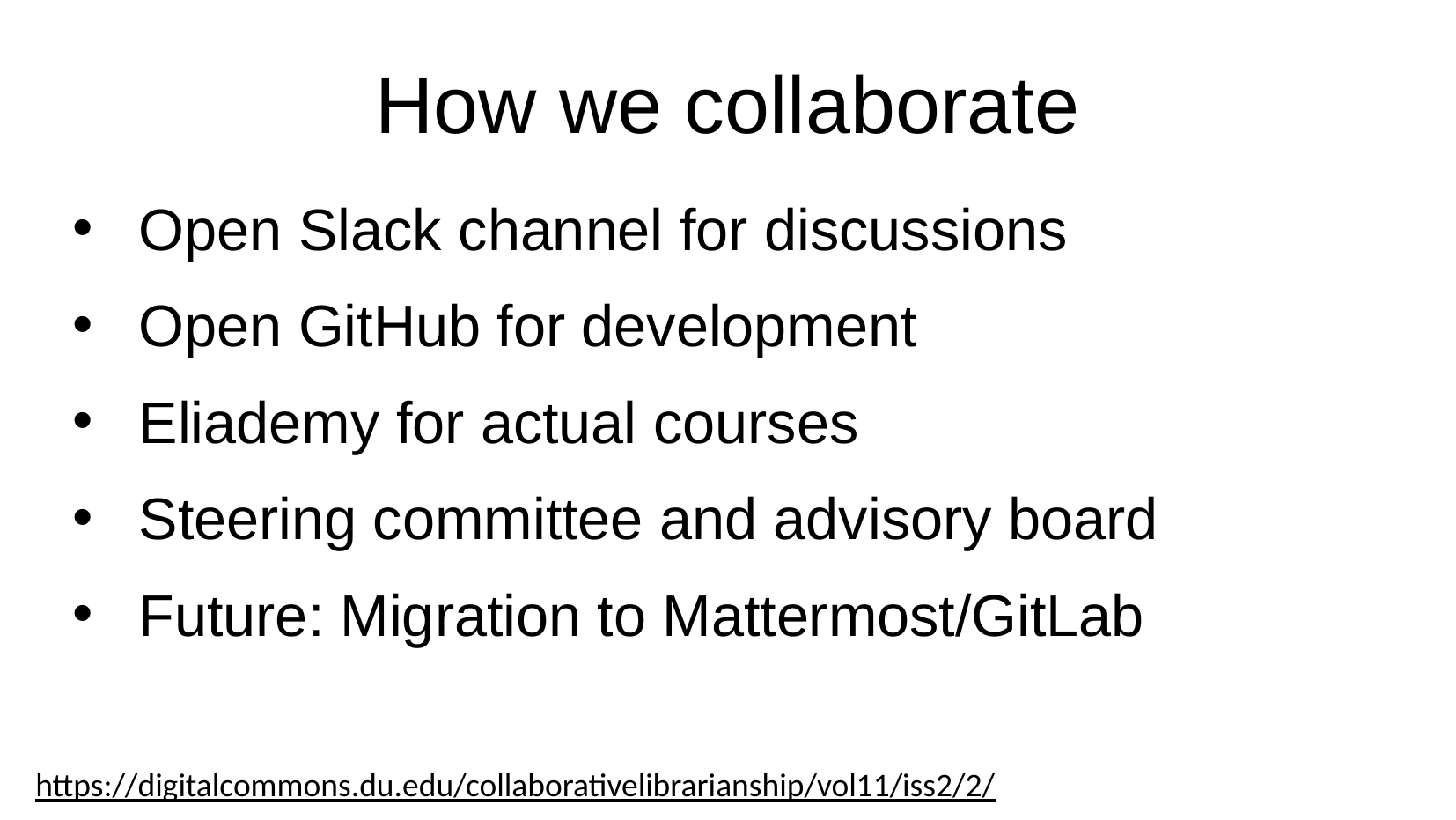

# How we collaborate
Open Slack channel for discussions
Open GitHub for development
Eliademy for actual courses
Steering committee and advisory board
Future: Migration to Mattermost/GitLab
https://digitalcommons.du.edu/collaborativelibrarianship/vol11/iss2/2/